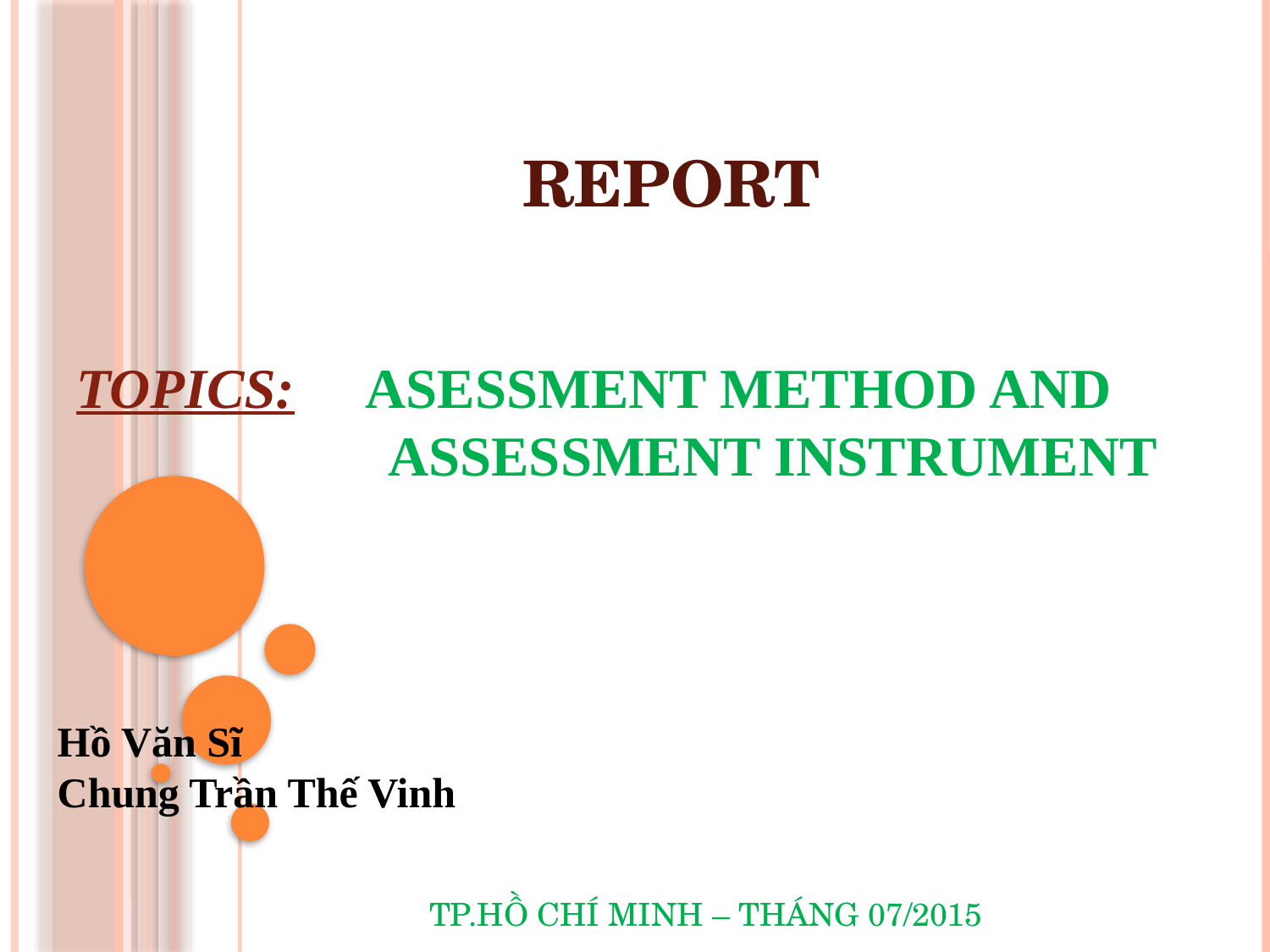

REPORT

TOPICS:     ASESSMENT METHOD AND
                      ASSESSMENT INSTRUMENT
Hồ Văn Sĩ
Chung Trần Thế Vinh
TP.HỒ CHÍ MINH – THÁNG 07/2015